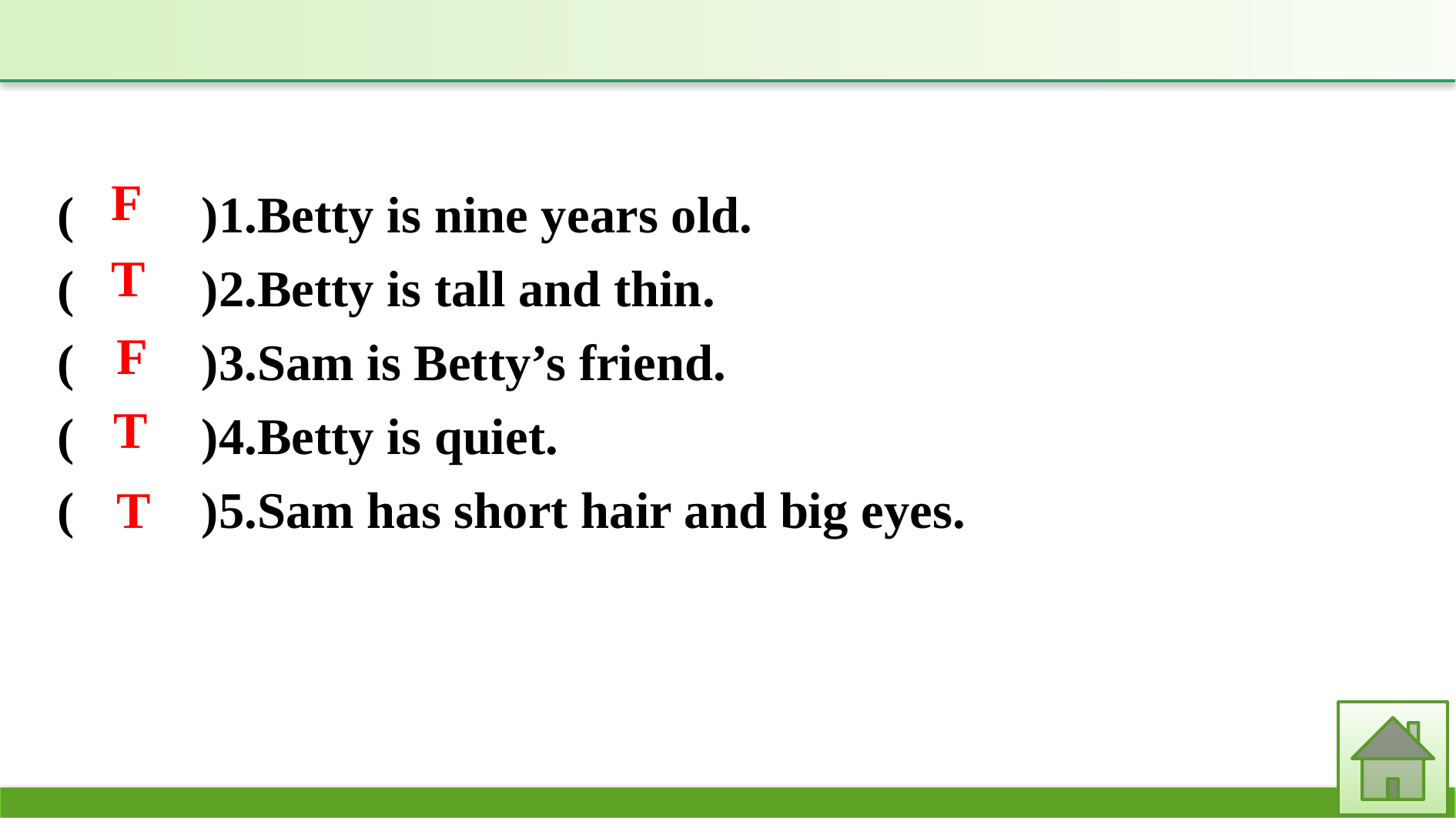

(　　)1.Betty is nine years old.
(　　)2.Betty is tall and thin.
(　　)3.Sam is Betty’s friend.
(　　)4.Betty is quiet.
(　　)5.Sam has short hair and big eyes.
F
T
F
T
T